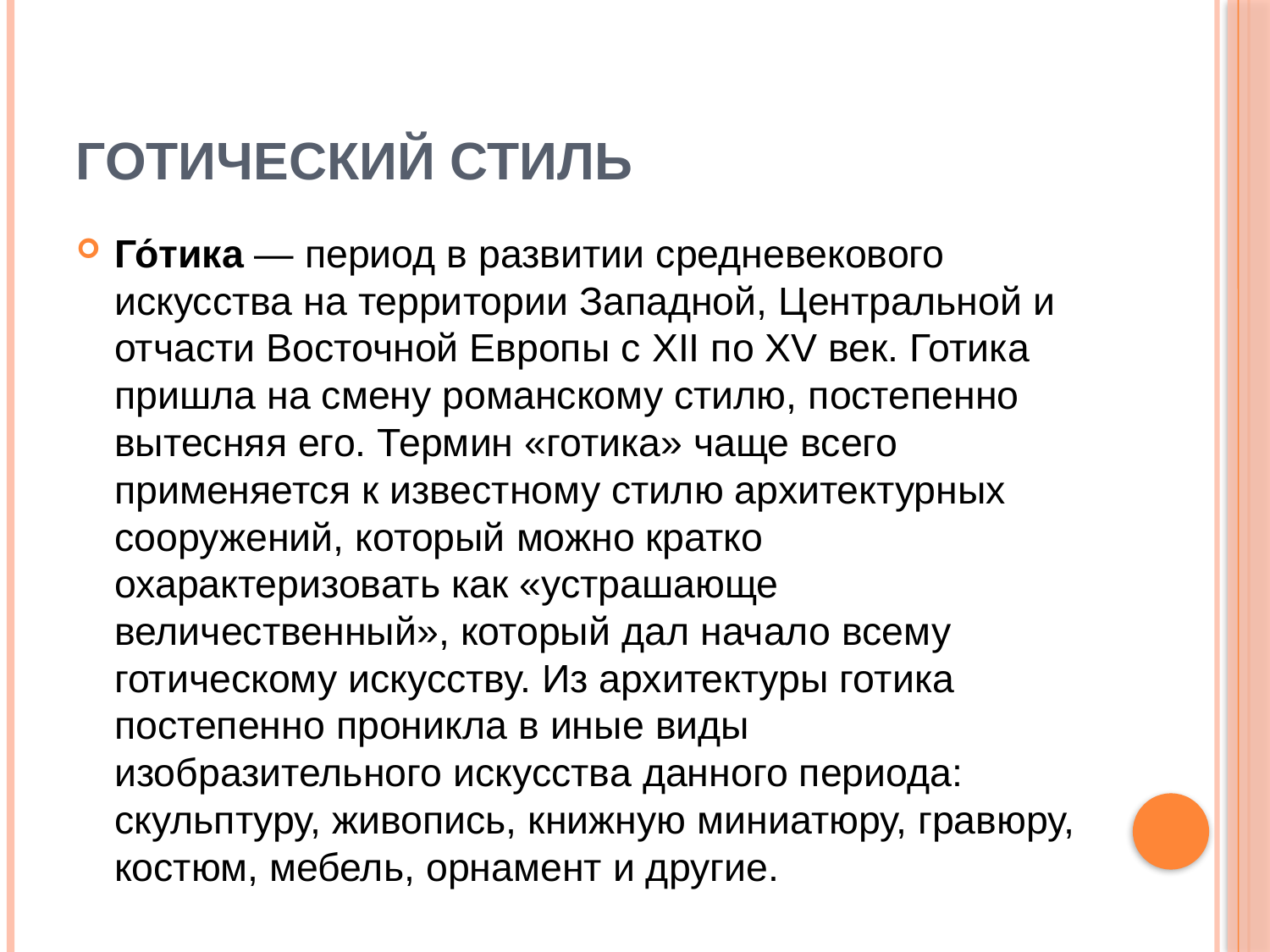

# Готический стиль
Го́тика — период в развитии средневекового искусства на территории Западной, Центральной и отчасти Восточной Европы с XII по XV век. Готика пришла на смену романскому стилю, постепенно вытесняя его. Термин «готика» чаще всего применяется к известному стилю архитектурных сооружений, который можно кратко охарактеризовать как «устрашающе величественный», который дал начало всему готическому искусству. Из архитектуры готика постепенно проникла в иные виды изобразительного искусства данного периода: скульптуру, живопись, книжную миниатюру, гравюру, костюм, мебель, орнамент и другие.